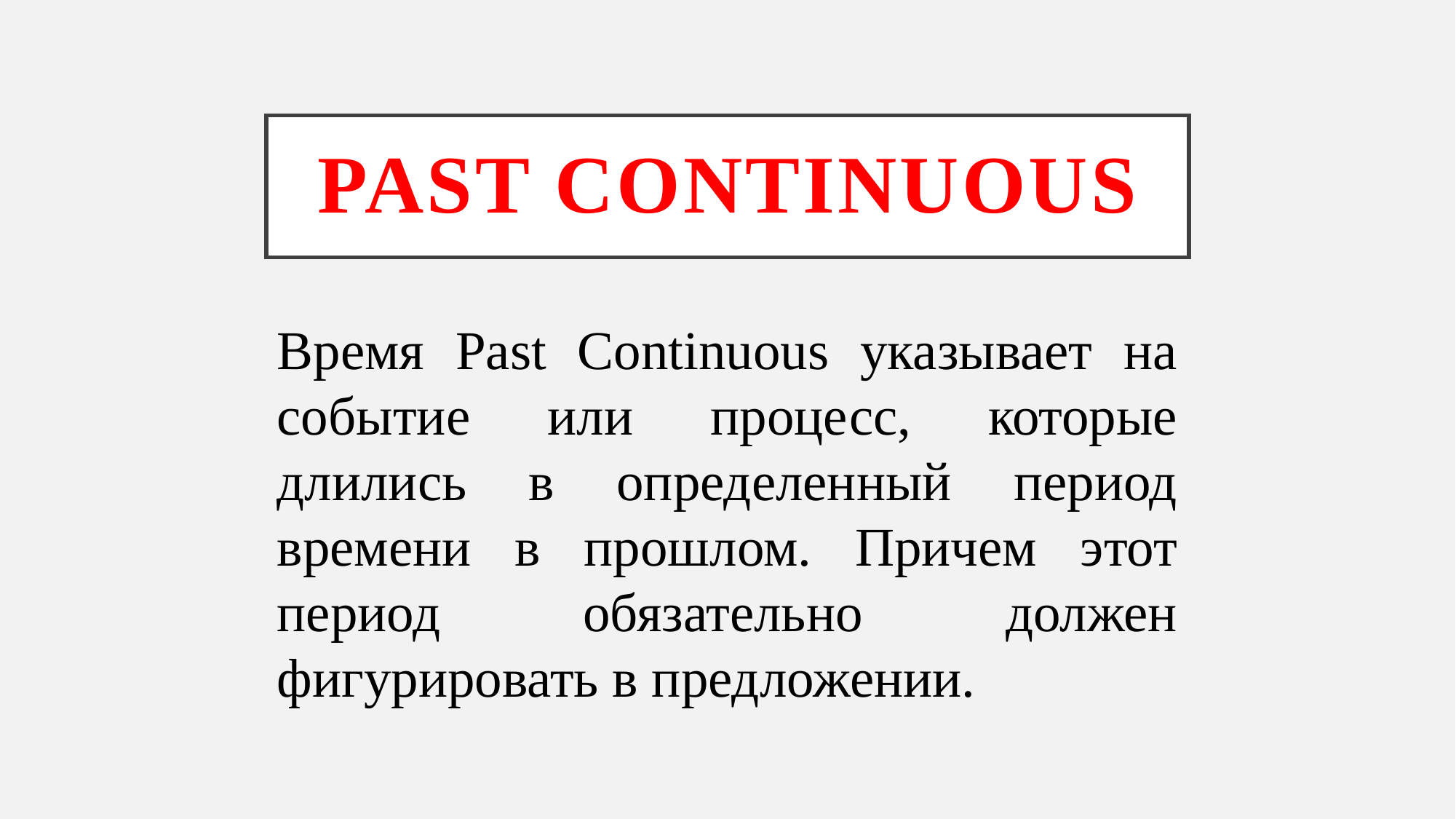

# Past Continuous
Время Past Continuous указывает на событие или процесс, которые длились в определенный период времени в прошлом. Причем этот период обязательно должен фигурировать в предложении.